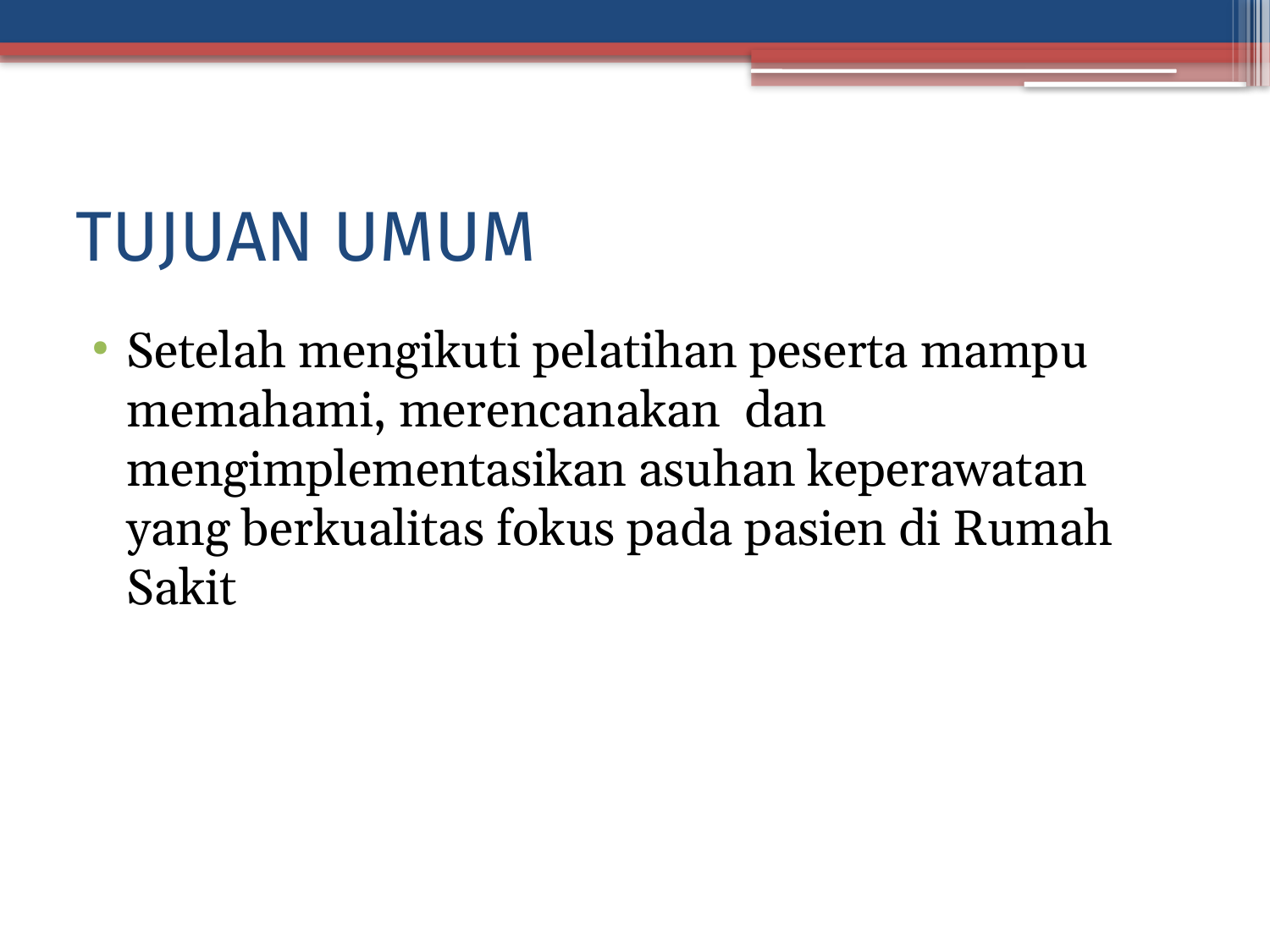

# TUJUAN UMUM
Setelah mengikuti pelatihan peserta mampu memahami, merencanakan  dan mengimplementasikan asuhan keperawatan yang berkualitas fokus pada pasien di Rumah Sakit